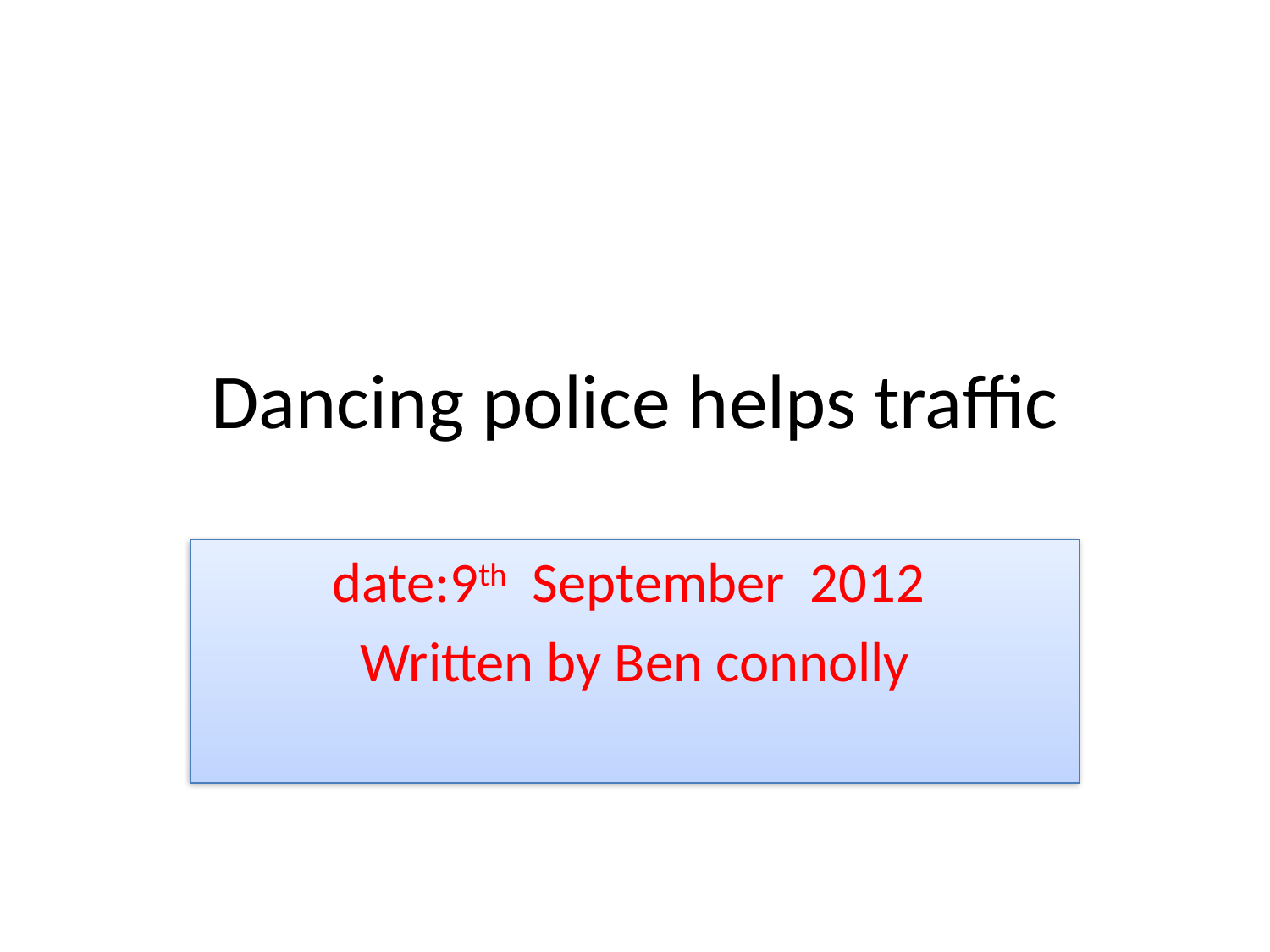

# Dancing police helps traffic
date:9th  September  2012
Written by Ben connolly